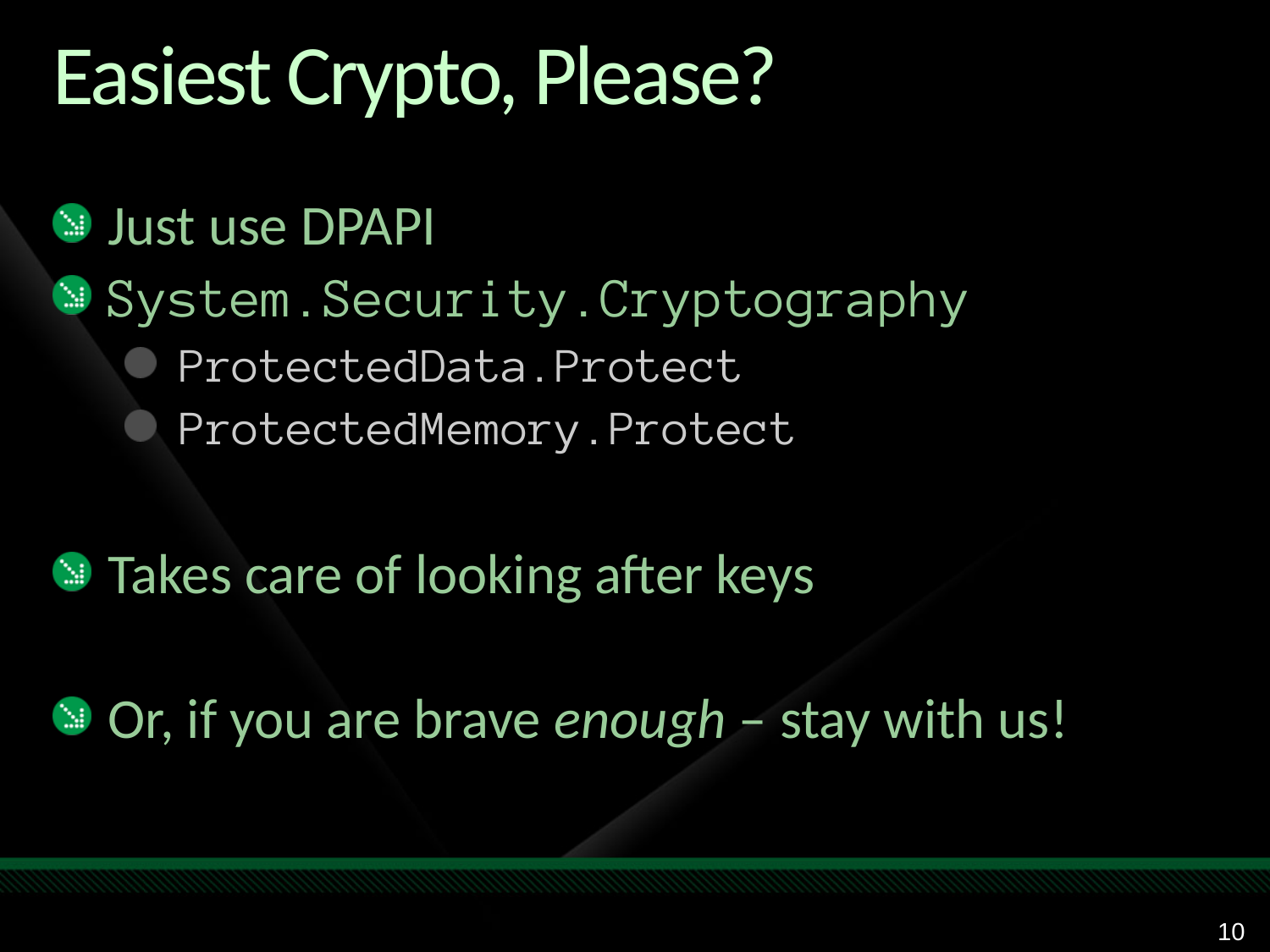

# Easiest Crypto, Please?
Just use DPAPI
System.Security.Cryptography
ProtectedData.Protect
ProtectedMemory.Protect

Takes care of looking after keys

Or, if you are brave enough – stay with us!